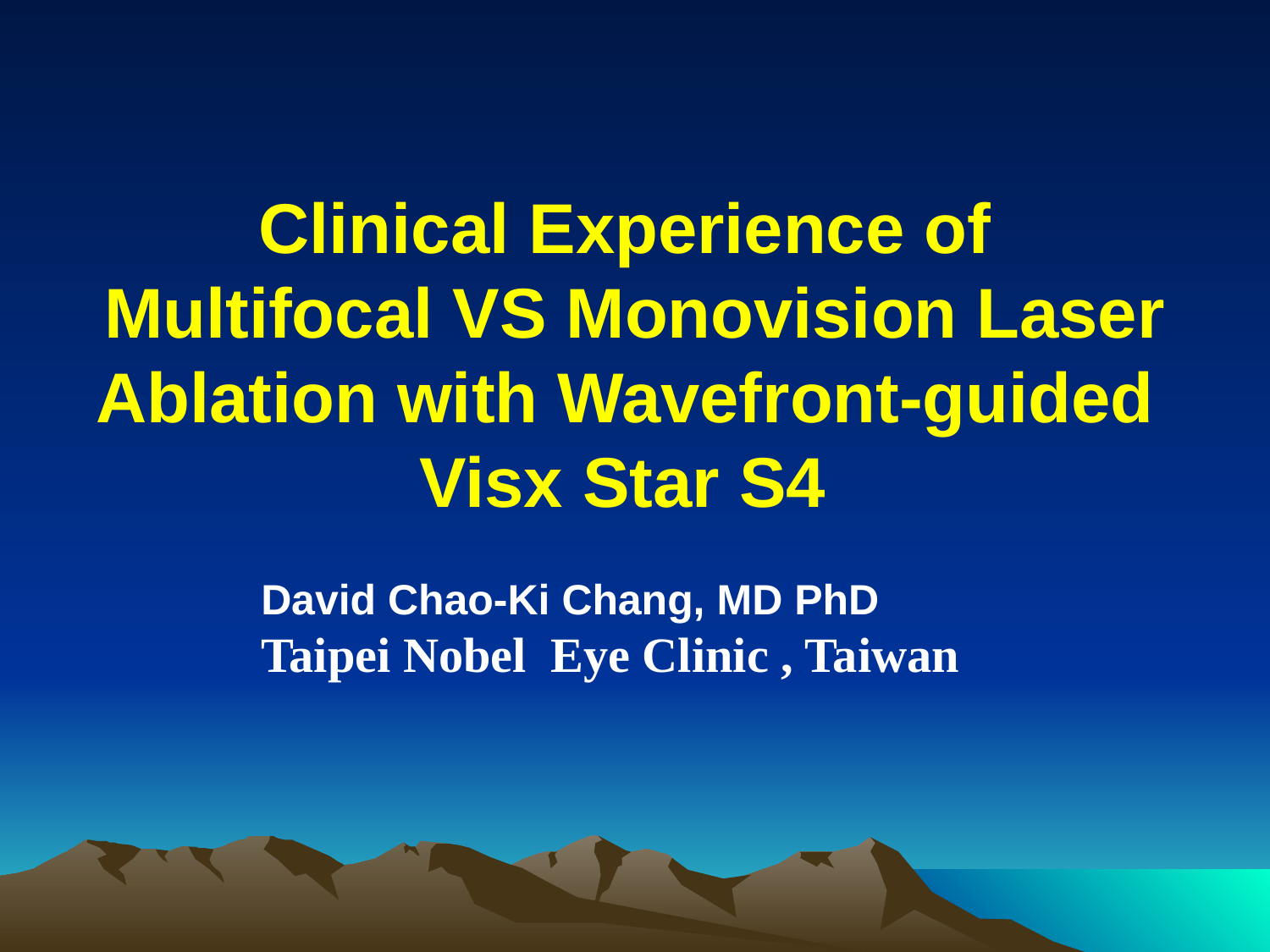

Clinical Experience of
Multifocal VS Monovision Laser Ablation with Wavefront-guided
Visx Star S4

David Chao-Ki Chang, MD PhD
Taipei Nobel  Eye Clinic , Taiwan